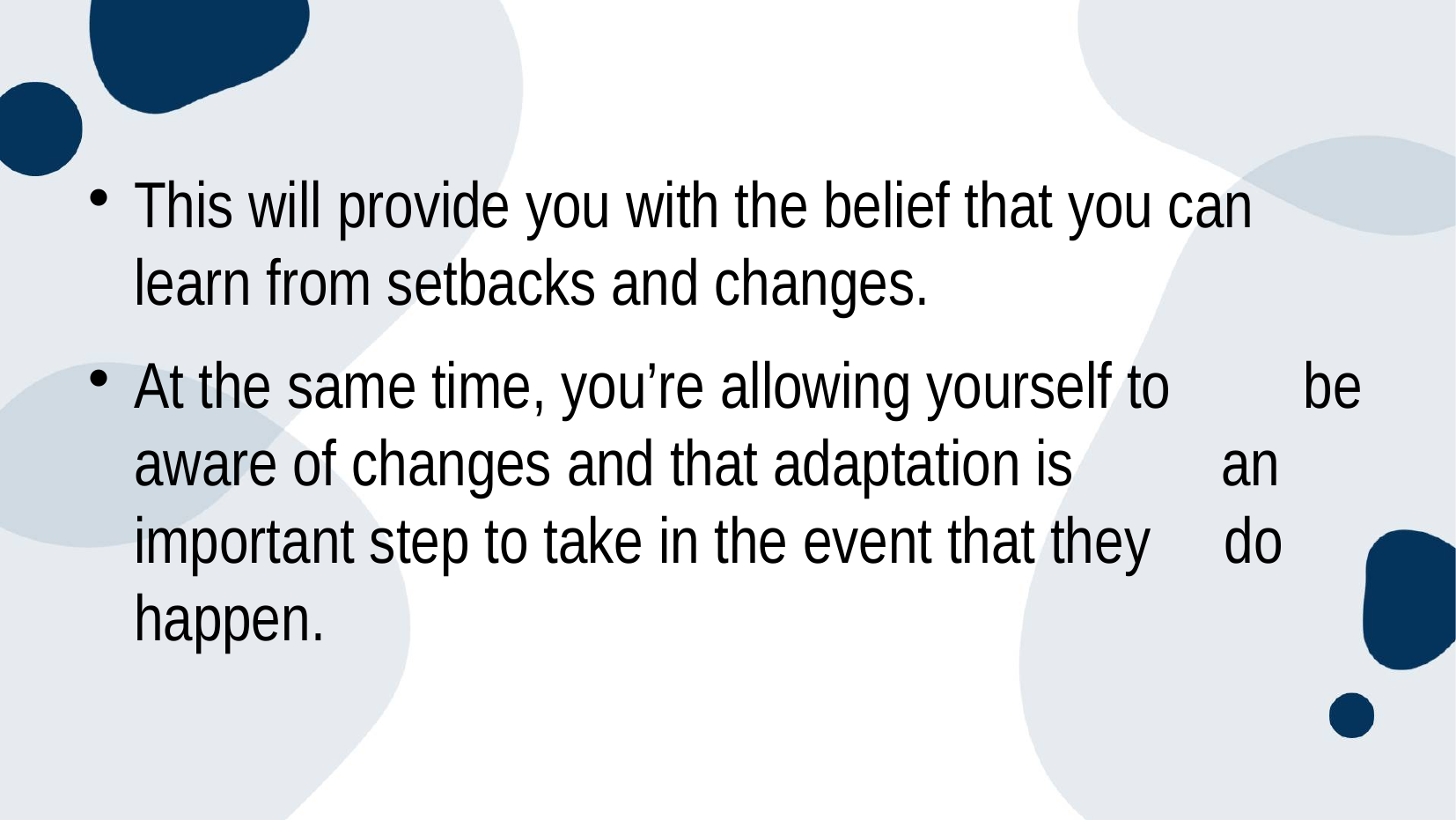

#
This will provide you with the belief that you can learn from setbacks and changes.
At the same time, you’re allowing yourself to         be aware of changes and that adaptation is          an important step to take in the event that they     do happen.